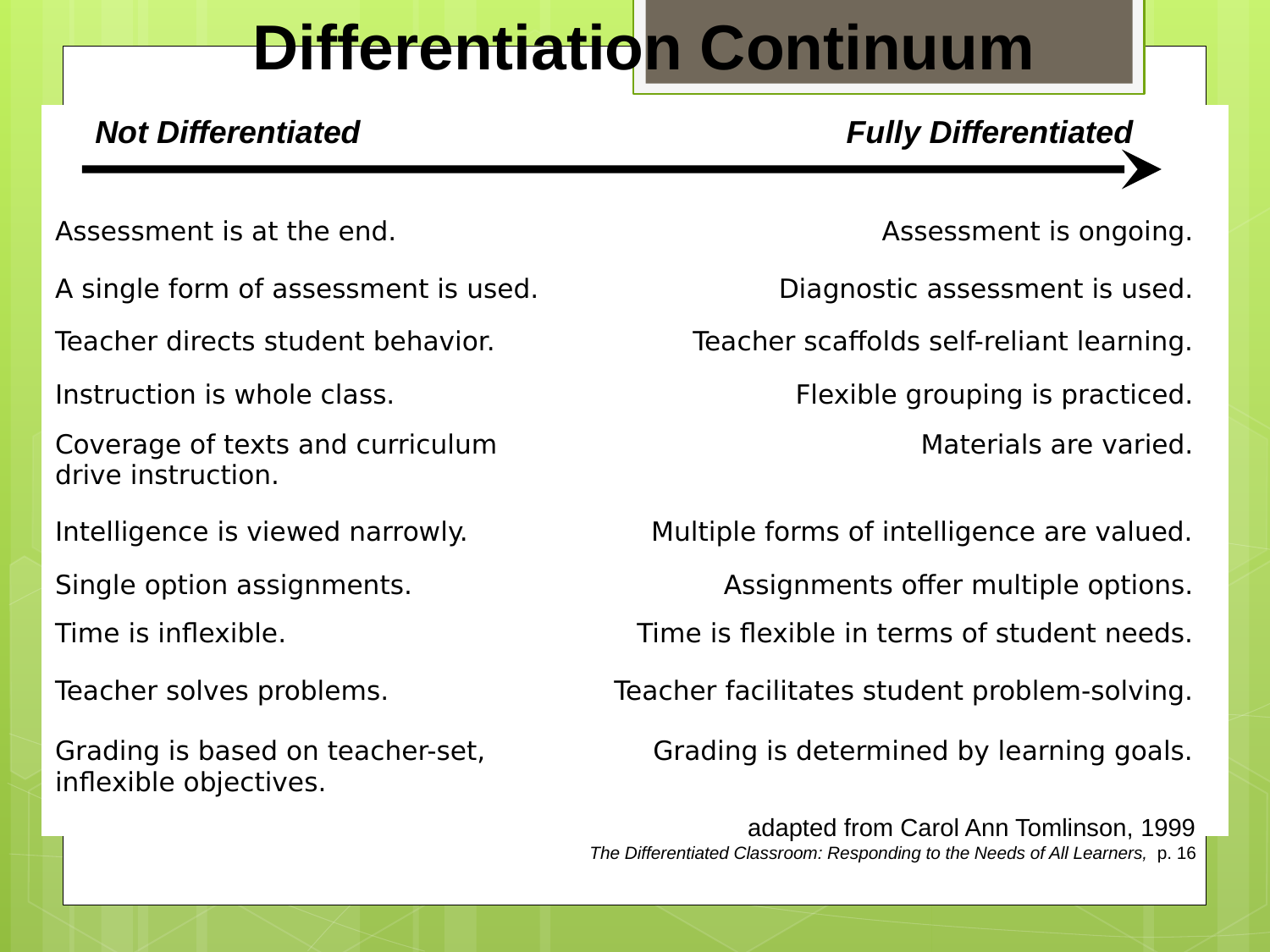

Differentiation Continuum

Not Differentiated
Fully Differentiated

Examine the differentiation continuum and place yourself on the continuum for each of the specific areas.

| Assessment is at the end. | Assessment is ongoing. |
| --- | --- |
| A single form of assessment is used. | Diagnostic assessment is used. |
| --- | --- |
| Teacher directs student behavior. | Teacher scaffolds self-reliant learning. |
| --- | --- |
| Instruction is whole class. | Flexible grouping is practiced. |
| --- | --- |
| Coverage of texts and curriculum drive instruction. | Materials are varied. |
| --- | --- |
Not Differentiated                           Fully Differentiated
| Intelligence is viewed narrowly. | Multiple forms of intelligence are valued. |
| --- | --- |

| Single option assignments. | Assignments offer multiple options. |
| --- | --- |
| Time is inflexible. | Time is flexible in terms of student needs. |
| --- | --- |
| Teacher solves problems. | Teacher facilitates student problem-solving. |
| --- | --- |
| Grading is based on teacher-set, inflexible objectives. | Grading is determined by learning goals. |
| --- | --- |
adapted from Carol Ann Tomlinson, 1999
The Differentiated Classroom: Responding to the Needs of All Learners,  p. 16